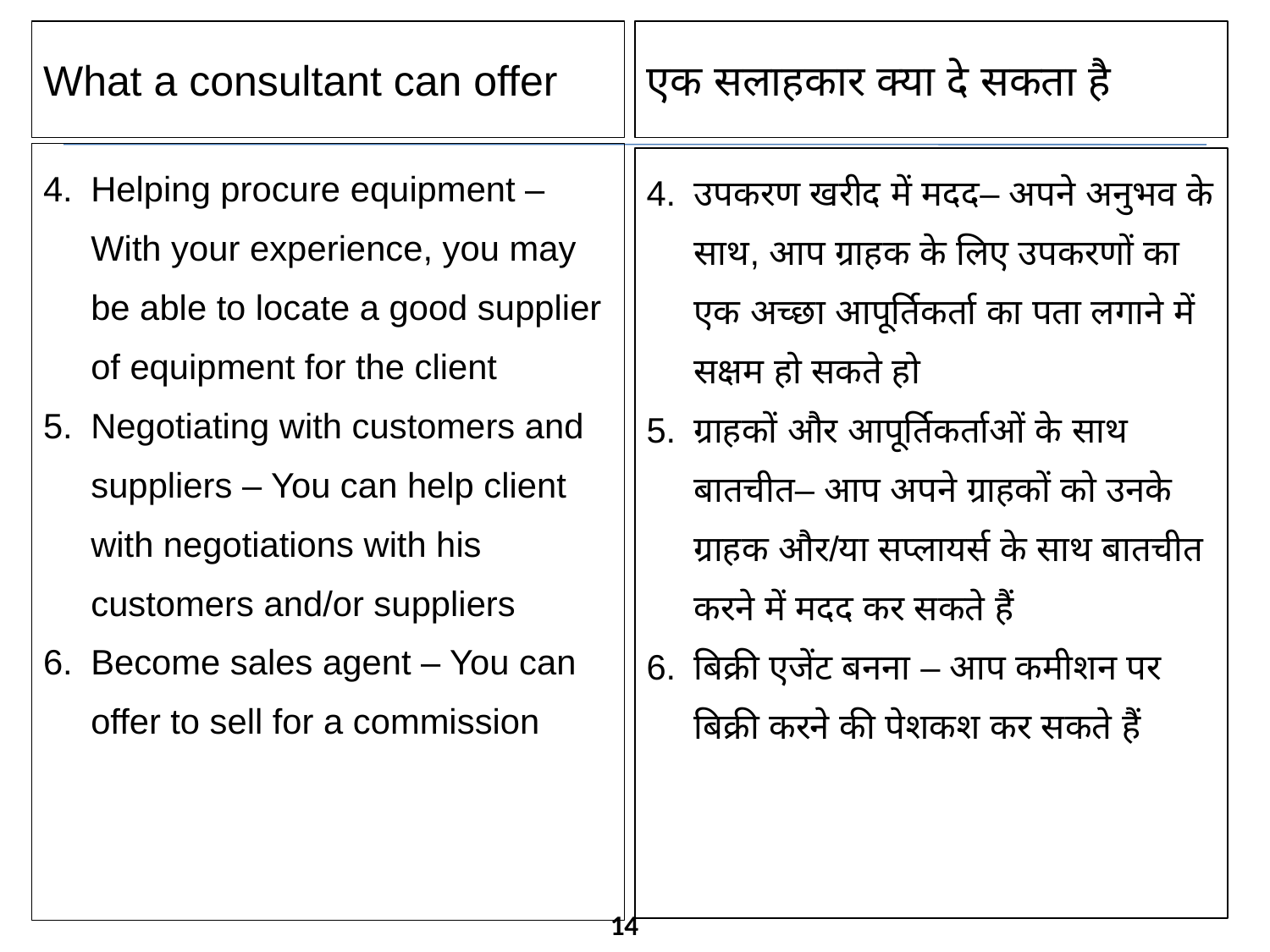

What a consultant can offer
एक सलाहकार क्या दे सकता है
Helping procure equipment – With your experience, you may be able to locate a good supplier of equipment for the client
Negotiating with customers and suppliers – You can help client with negotiations with his customers and/or suppliers
Become sales agent – You can offer to sell for a commission
उपकरण खरीद में मदद– अपने अनुभव के साथ, आप ग्राहक के लिए उपकरणों का एक अच्छा आपूर्तिकर्ता का पता लगाने में सक्षम हो सकते हो
ग्राहकों और आपूर्तिकर्ताओं के साथ बातचीत– आप अपने ग्राहकों को उनके ग्राहक और/या सप्लायर्स के साथ बातचीत करने में मदद कर सकते हैं
बिक्री एजेंट बनना – आप कमीशन पर बिक्री करने की पेशकश कर सकते हैं
14